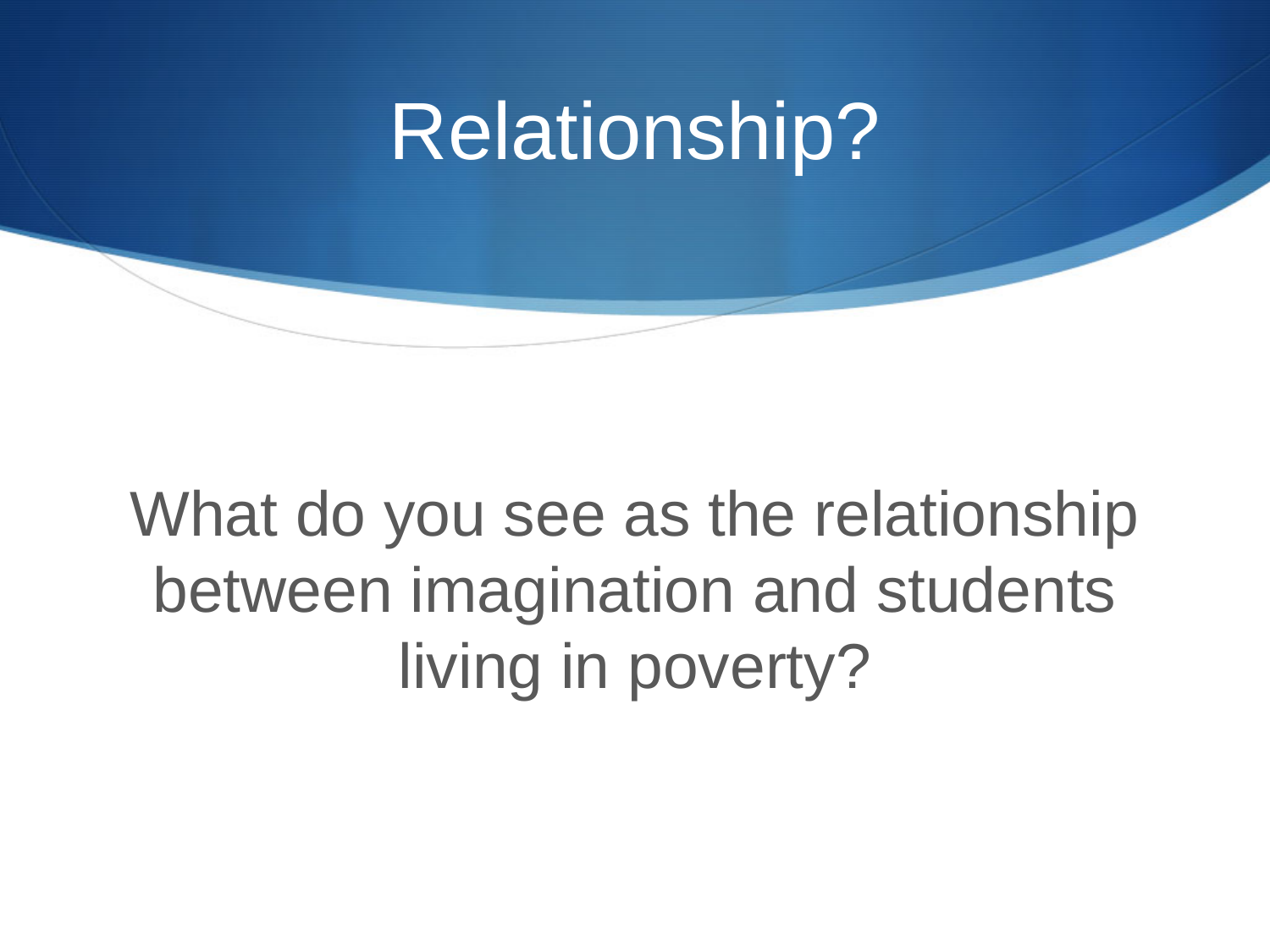

# Relationship?

What do you see as the relationship between imagination and students living in poverty?